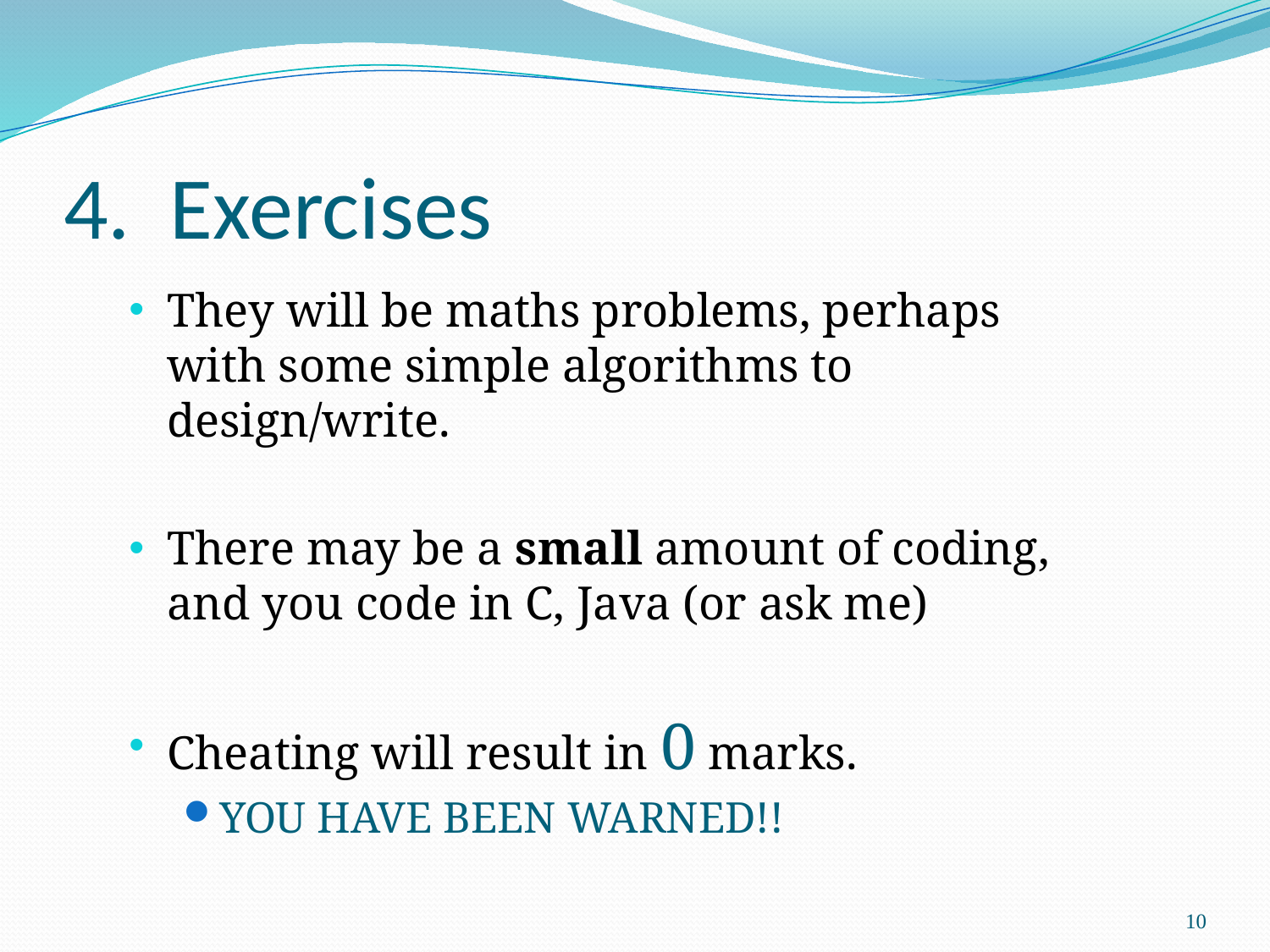

# 4.  Exercises
They will be maths problems, perhaps with some simple algorithms to design/write.

There may be a small amount of coding, and you code in C, Java (or ask me)

Cheating will result in 0 marks.
YOU HAVE BEEN WARNED!!

10